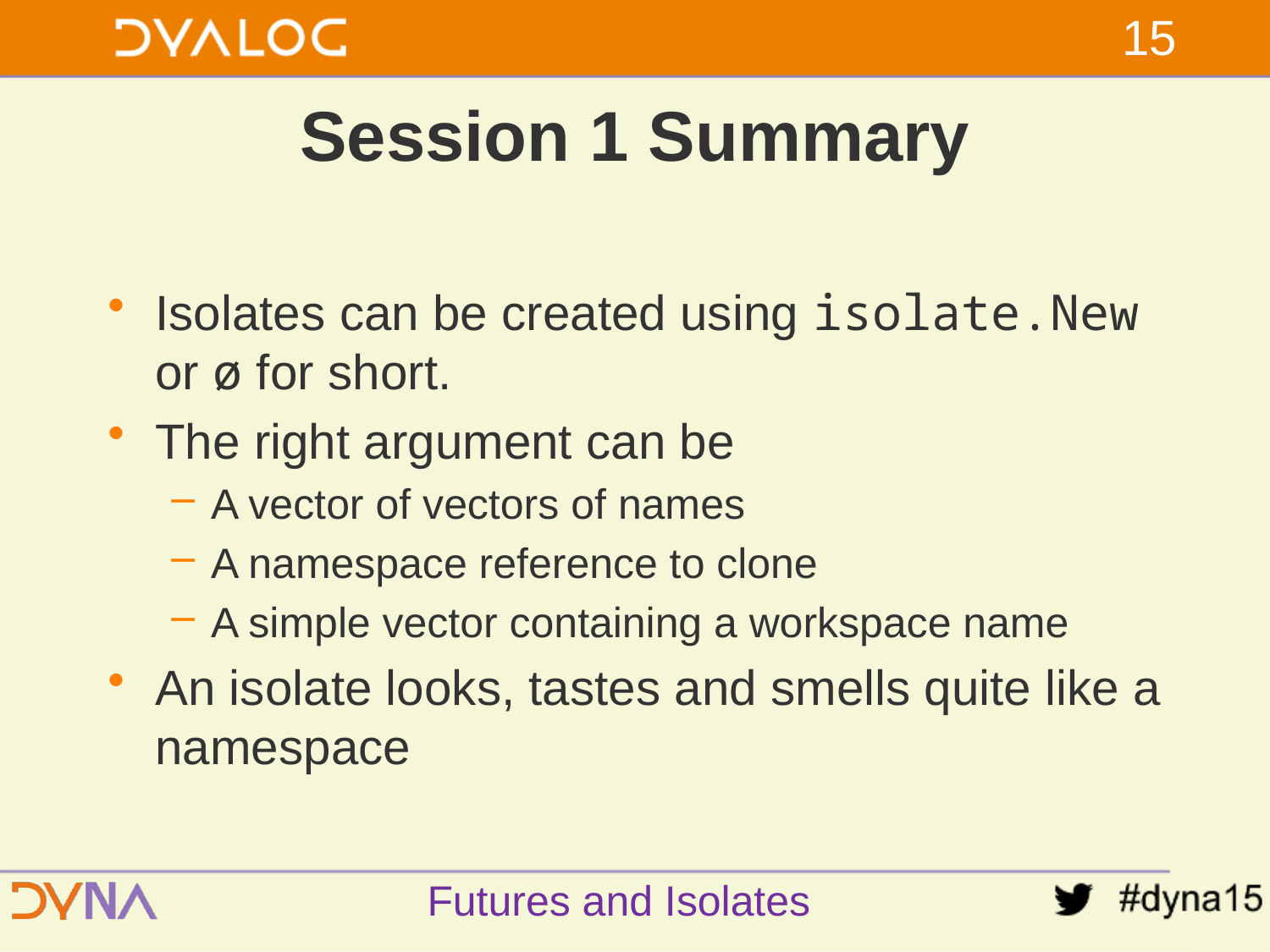

15
# Session 1 Summary
Isolates can be created using isolate.New or ø for short.
The right argument can be
A vector of vectors of names
A namespace reference to clone
A simple vector containing a workspace name
An isolate looks, tastes and smells quite like a namespace
Futures and Isolates